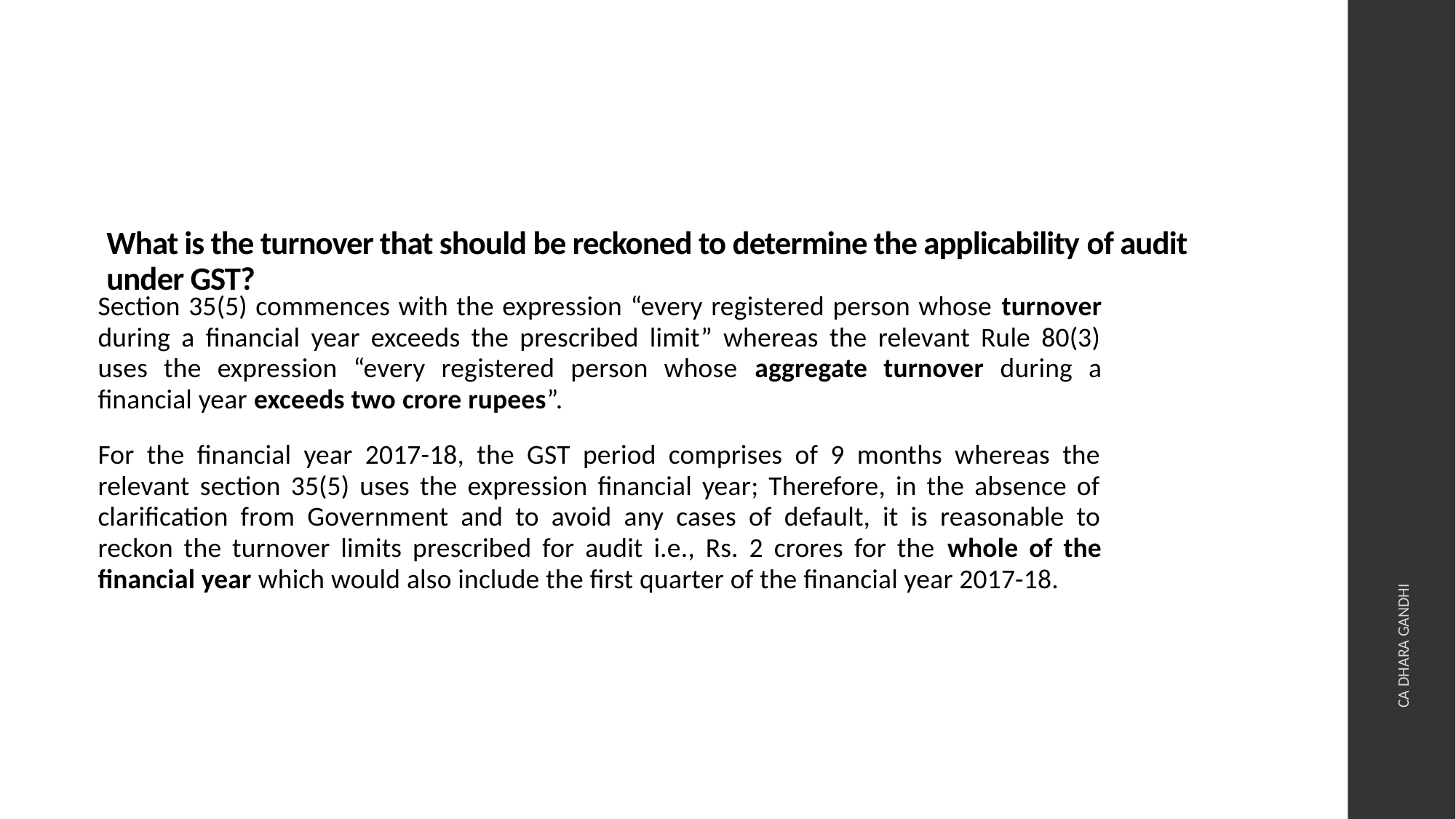

# What is the turnover that should be reckoned to determine the applicability of audit under GST?
Section 35(5) commences with the expression “every registered person whose turnover during a financial year exceeds the prescribed limit” whereas the relevant Rule 80(3) uses the expression “every registered person whose aggregate turnover during a financial year exceeds two crore rupees”.
For the financial year 2017-18, the GST period comprises of 9 months whereas the relevant section 35(5) uses the expression financial year; Therefore, in the absence of clarification from Government and to avoid any cases of default, it is reasonable to reckon the turnover limits prescribed for audit i.e., Rs. 2 crores for the whole of the financial year which would also include the first quarter of the financial year 2017-18.
CA DHARA GANDHI